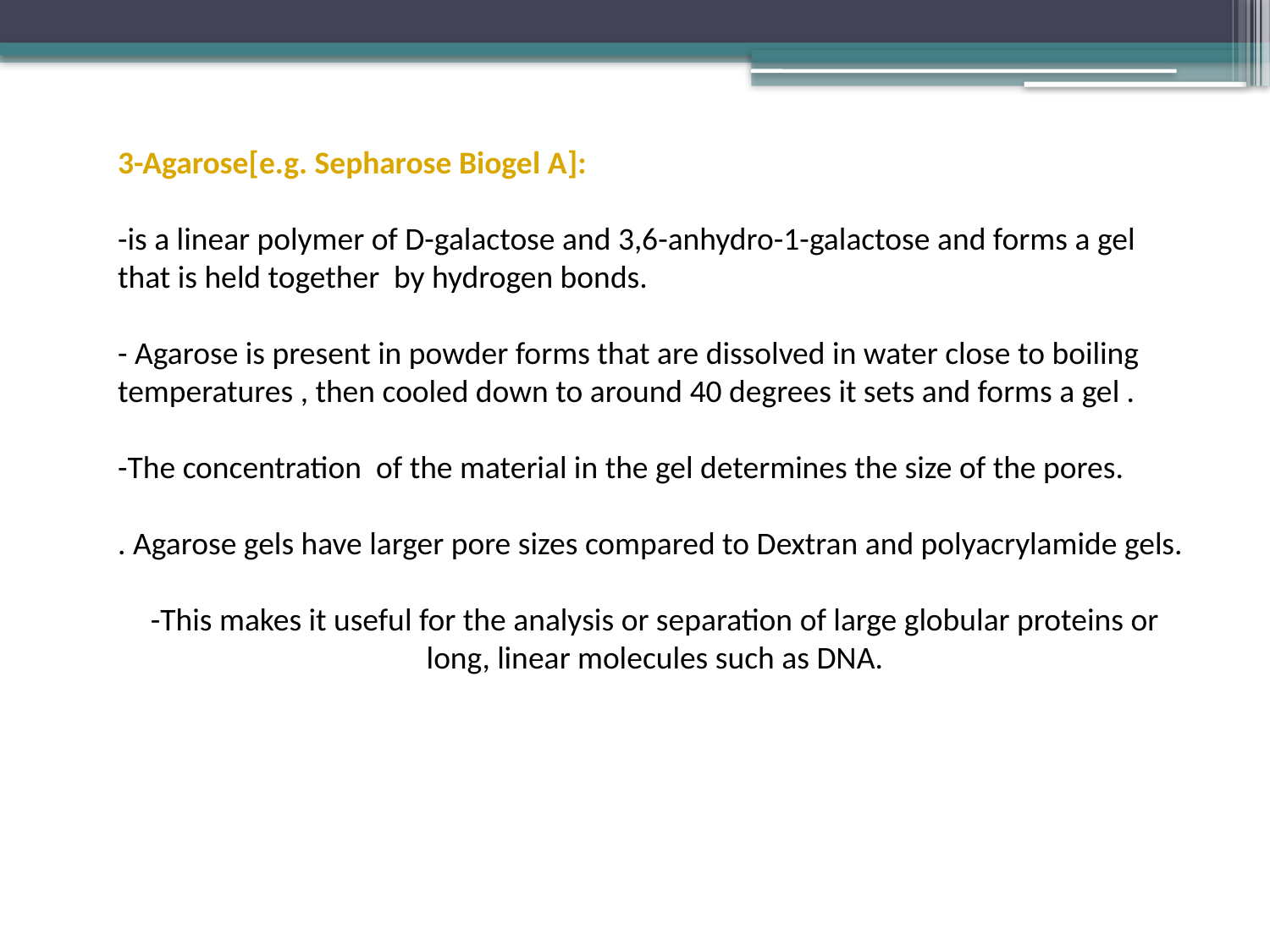

3-Agarose[e.g. Sepharose Biogel A]:

-is a linear polymer of D-galactose and 3,6-anhydro-1-galactose and forms a gel that is held together  by hydrogen bonds.

- Agarose is present in powder forms that are dissolved in water close to boiling temperatures , then cooled down to around 40 degrees it sets and forms a gel .

-The concentration  of the material in the gel determines the size of the pores.

. Agarose gels have larger pore sizes compared to Dextran and polyacrylamide gels.

-This makes it useful for the analysis or separation of large globular proteins or long, linear molecules such as DNA.